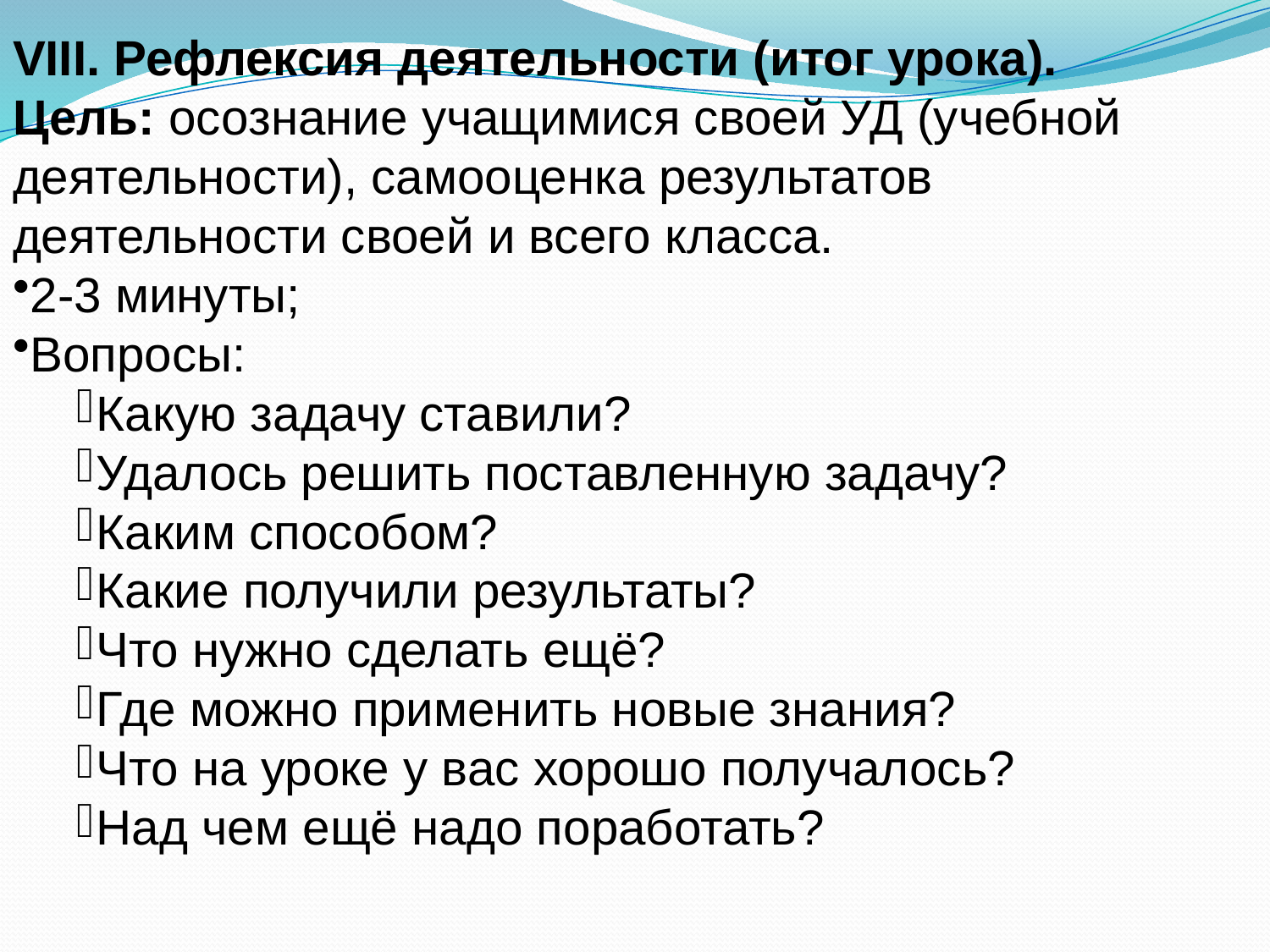

VIII. Рефлексия деятельности (итог урока).
Цель: осознание учащимися своей УД (учебной деятельности), самооценка результатов деятельности своей и всего класса.
2-3 минуты;
Вопросы:
Какую задачу ставили?
Удалось решить поставленную задачу?
Каким способом?
Какие получили результаты?
Что нужно сделать ещё?
Где можно применить новые знания?
Что на уроке у вас хорошо получалось?
Над чем ещё надо поработать?